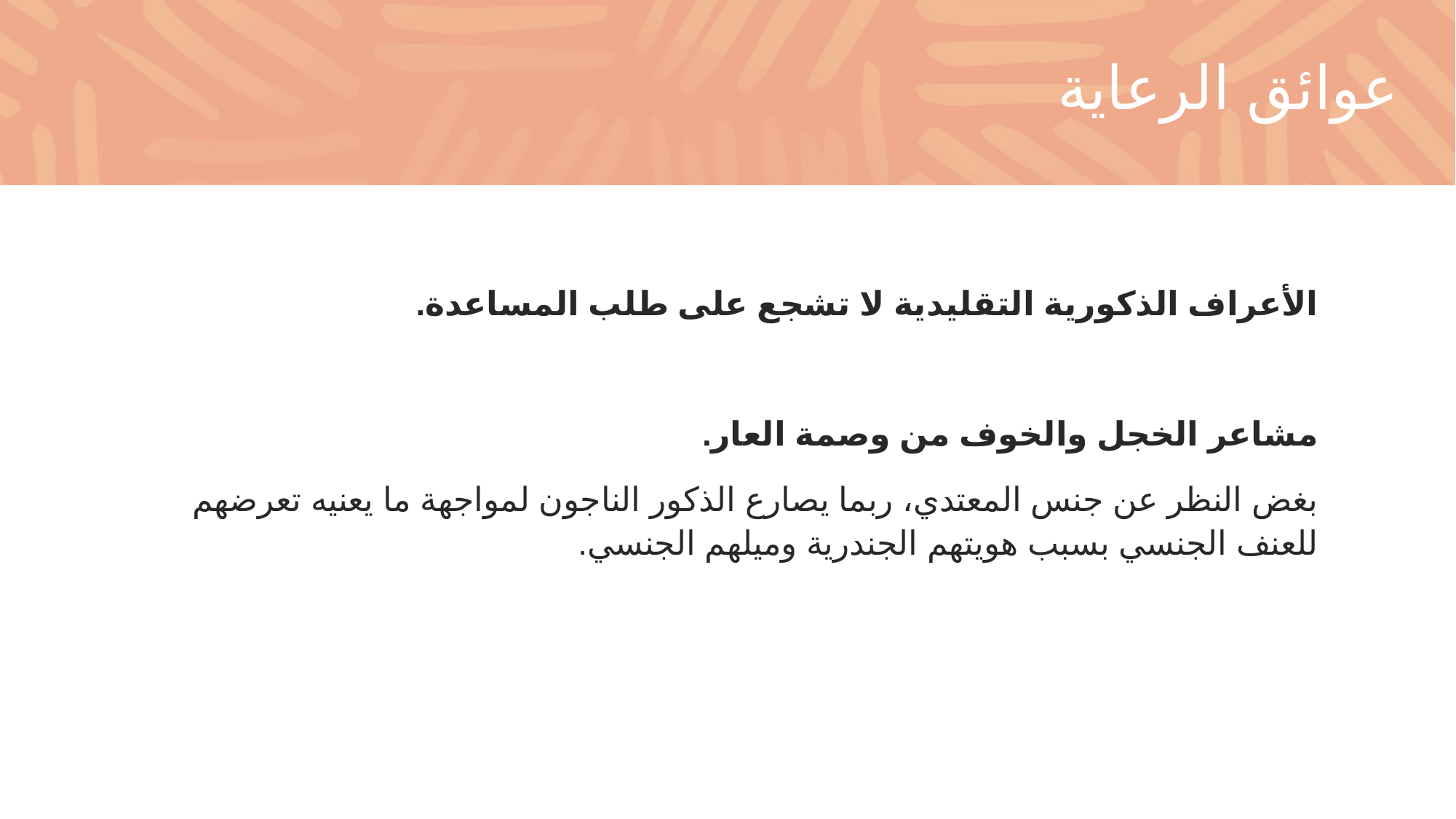

# عوائق الرعاية
الأعراف الذكورية التقليدية لا تشجع على طلب المساعدة.

مشاعر الخجل والخوف من وصمة العار.
بغض النظر عن جنس المعتدي، ربما يصارع الذكور الناجون لمواجهة ما يعنيه تعرضهم للعنف الجنسي بسبب هويتهم الجندرية وميلهم الجنسي.